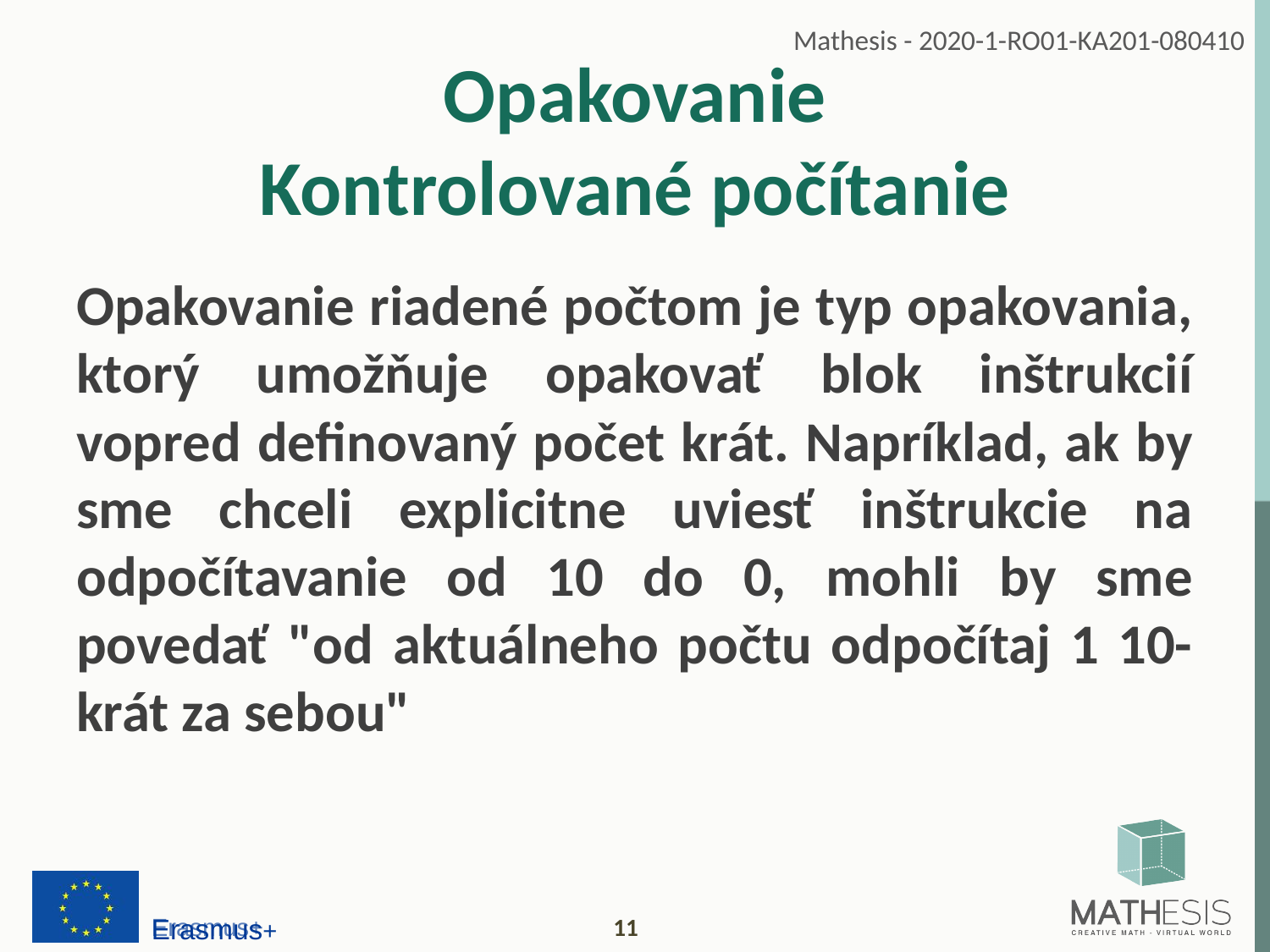

# Opakovanie
Kontrolované počítanie
Opakovanie riadené počtom je typ opakovania, ktorý umožňuje opakovať blok inštrukcií vopred definovaný počet krát. Napríklad, ak by sme chceli explicitne uviesť inštrukcie na odpočítavanie od 10 do 0, mohli by sme povedať "od aktuálneho počtu odpočítaj 1 10-krát za sebou"